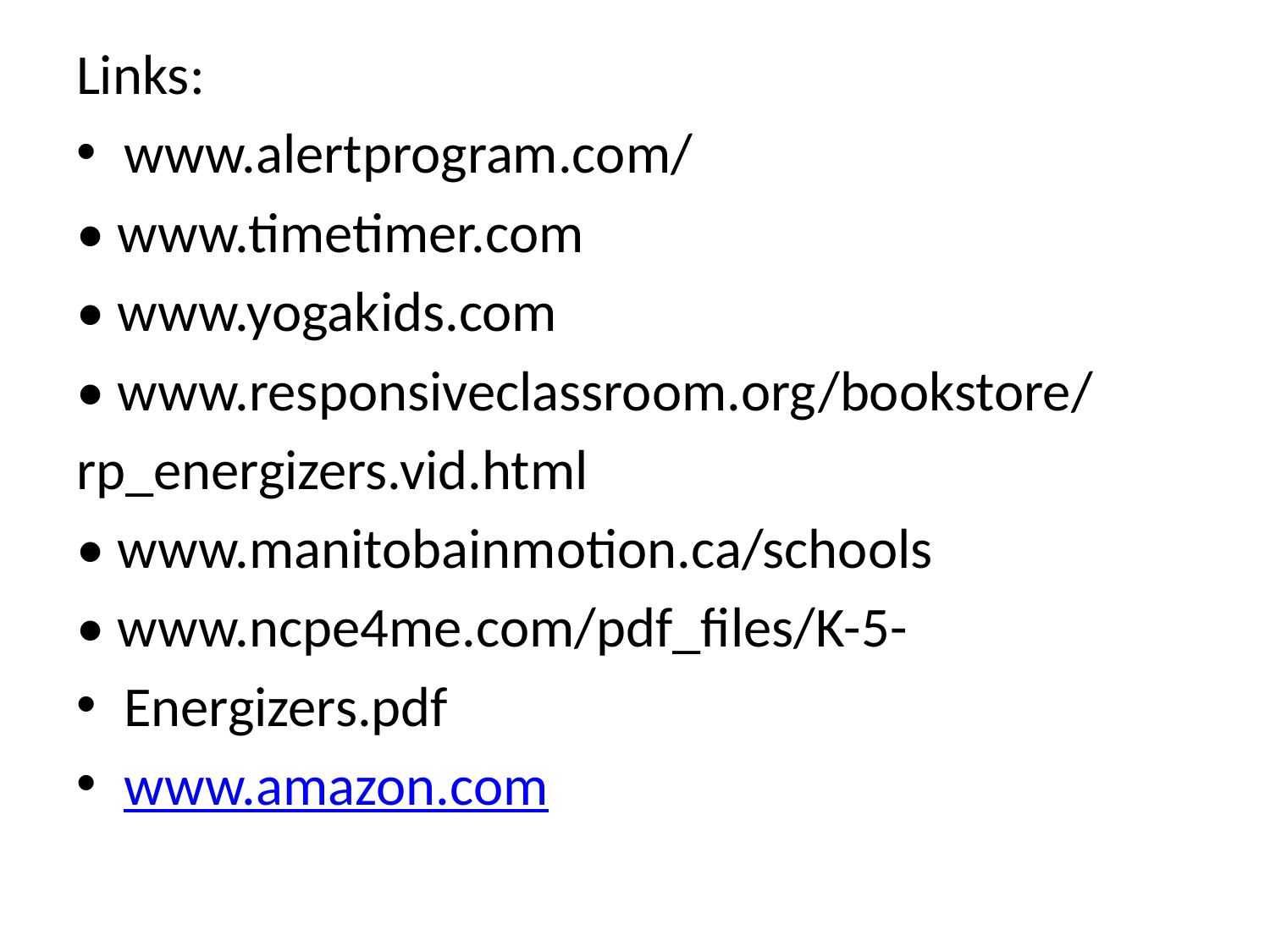

Links:
www.alertprogram.com/
• www.timetimer.com
• www.yogakids.com
• www.responsiveclassroom.org/bookstore/
rp_energizers.vid.html
• www.manitobainmotion.ca/schools
• www.ncpe4me.com/pdf_files/K-5-
Energizers.pdf
www.amazon.com